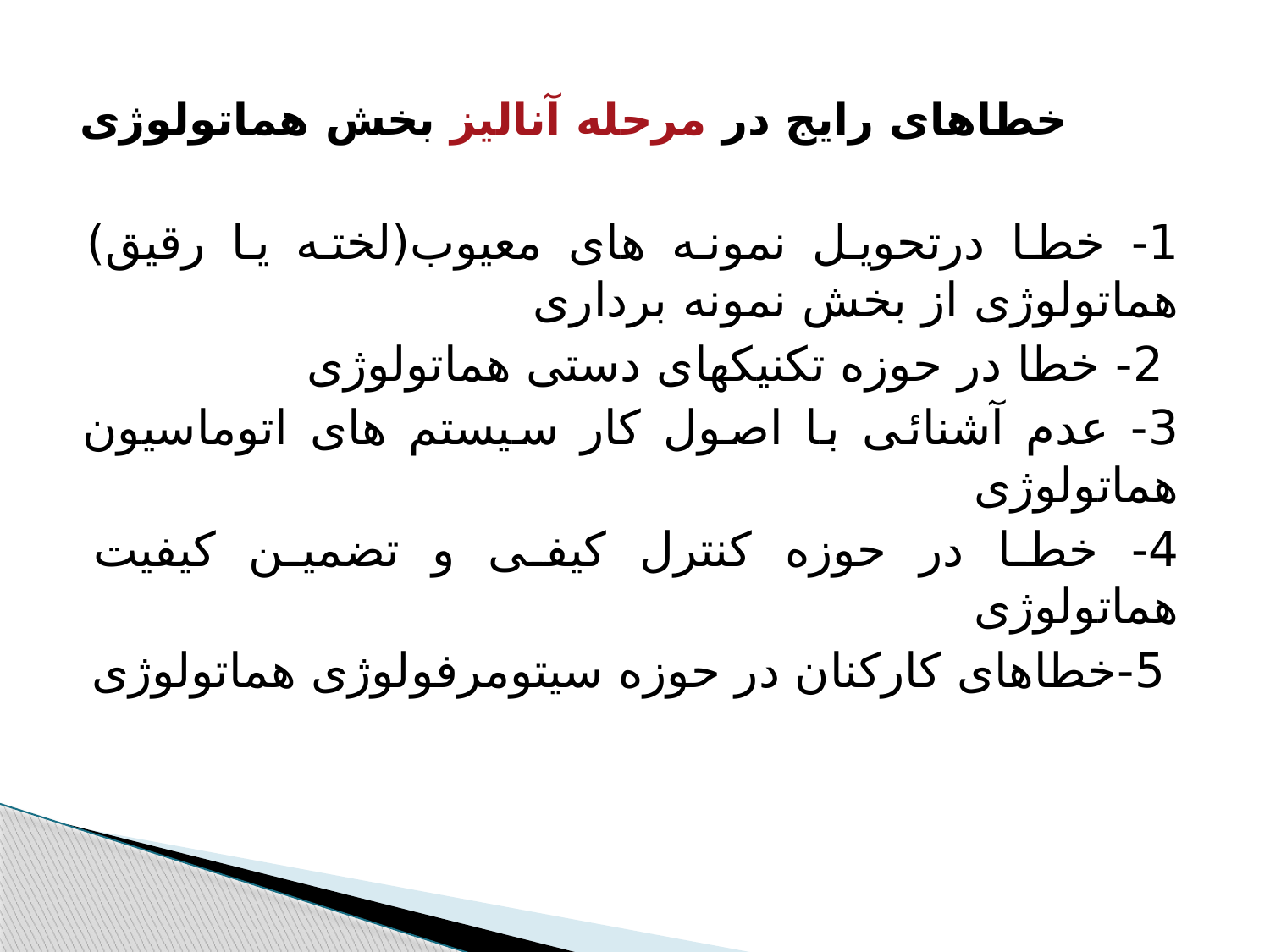

# خطاهای رایج در مرحله آنالیز بخش هماتولوژی
1- خطا درتحویل نمونه های معیوب(لخته یا رقیق) هماتولوژی از بخش نمونه برداری
 2- خطا در حوزه تکنیکهای دستی هماتولوژی
3- عدم آشنائی با اصول کار سیستم های اتوماسیون هماتولوژی
4- خطا در حوزه کنترل کیفی و تضمین کیفیت هماتولوژی
 5-خطاهای کارکنان در حوزه سیتومرفولوژی هماتولوژی